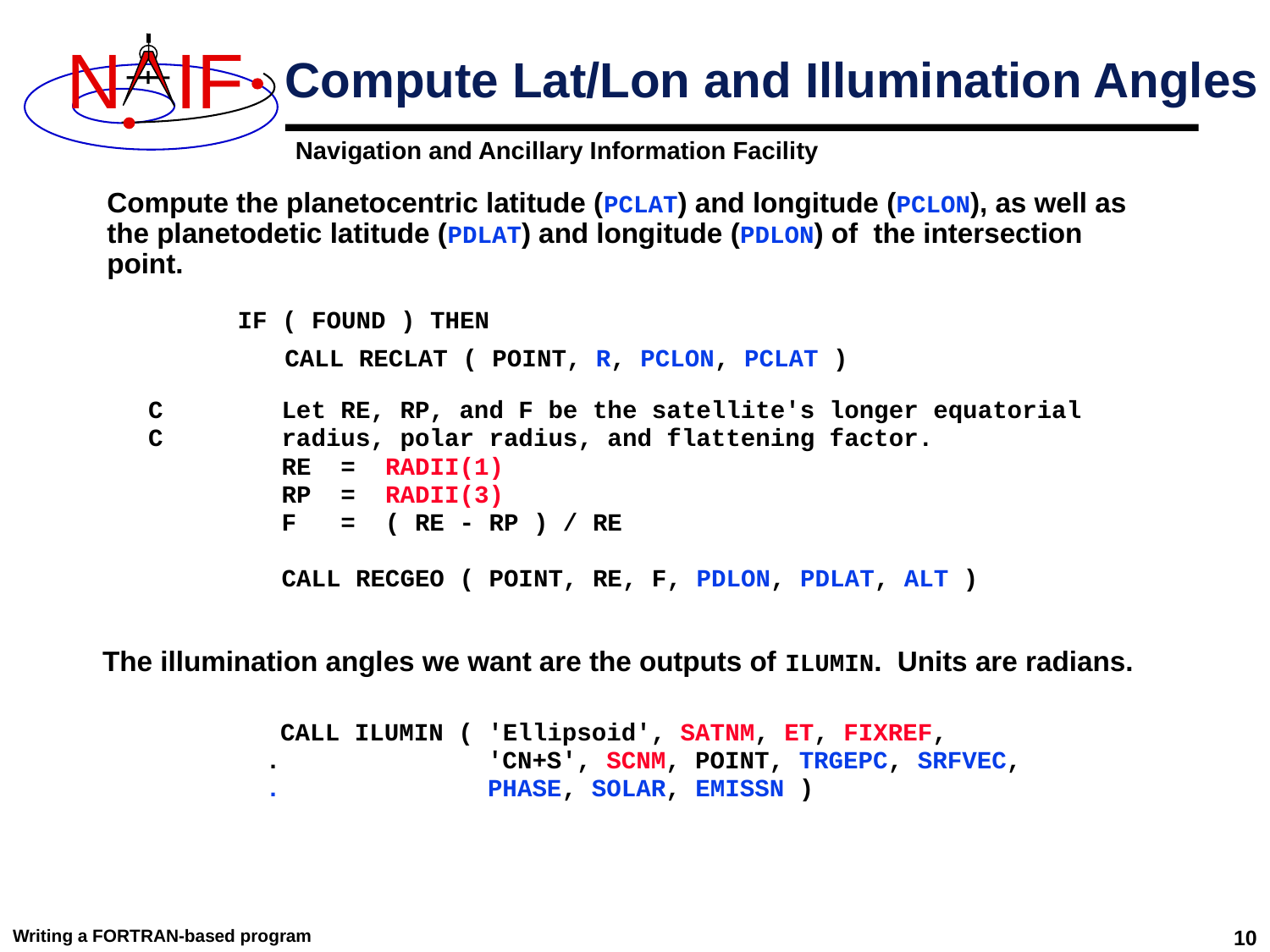

# Compute Lat/Lon and Illumination Angles
Compute the planetocentric latitude (PCLAT) and longitude (PCLON), as well as the planetodetic latitude (PDLAT) and longitude (PDLON) of  the intersection point.
           IF ( FOUND ) THEN
            CALL RECLAT ( POINT, R, PCLON, PCLAT )

       C        Let RE, RP, and F be the satellite's longer equatorial
       C        radius, polar radius, and flattening factor.
                RE  =  RADII(1)
                RP  =  RADII(3)
                F   =  ( RE - RP ) / RE

                CALL RECGEO ( POINT, RE, F, PDLON, PDLAT, ALT )

The illumination angles we want are the outputs of ILUMIN.  Units are radians.

            CALL ILUMIN ( 'Ellipsoid', SATNM, ET, FIXREF,
           .              'CN+S', SCNM, POINT, TRGEPC, SRFVEC,
           .              PHASE, SOLAR, EMISSN )

Writing a FORTRAN-based program
10